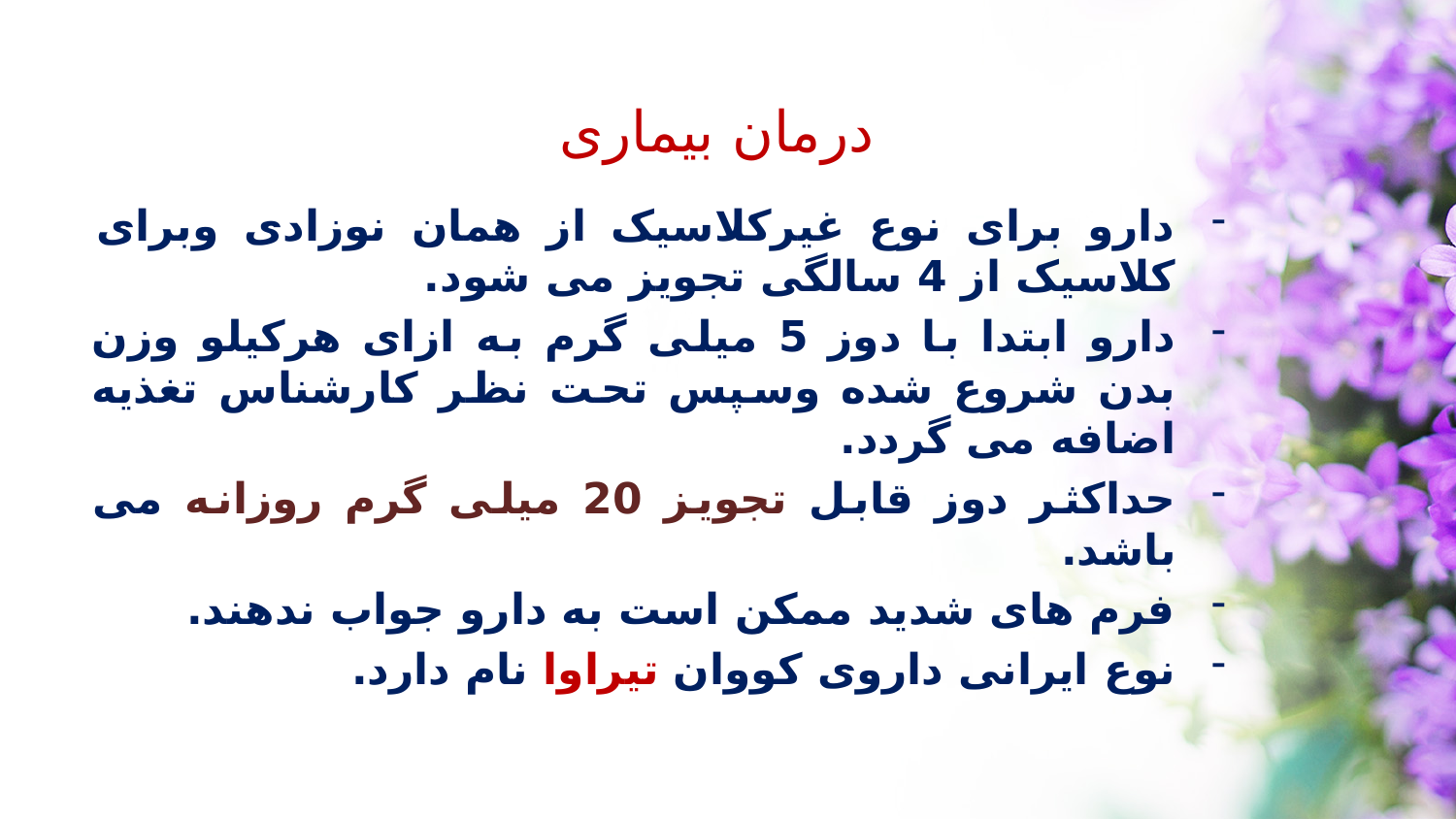

درمان بیماری
دارو برای نوع غیرکلاسیک از همان نوزادی وبرای کلاسیک از 4 سالگی تجویز می شود.
دارو ابتدا با دوز 5 میلی گرم به ازای هرکیلو وزن بدن شروع شده وسپس تحت نظر کارشناس تغذیه اضافه می گردد.
حداکثر دوز قابل تجویز 20 میلی گرم روزانه می باشد.
فرم های شدید ممکن است به دارو جواب ندهند.
نوع ایرانی داروی کووان تیراوا نام دارد.